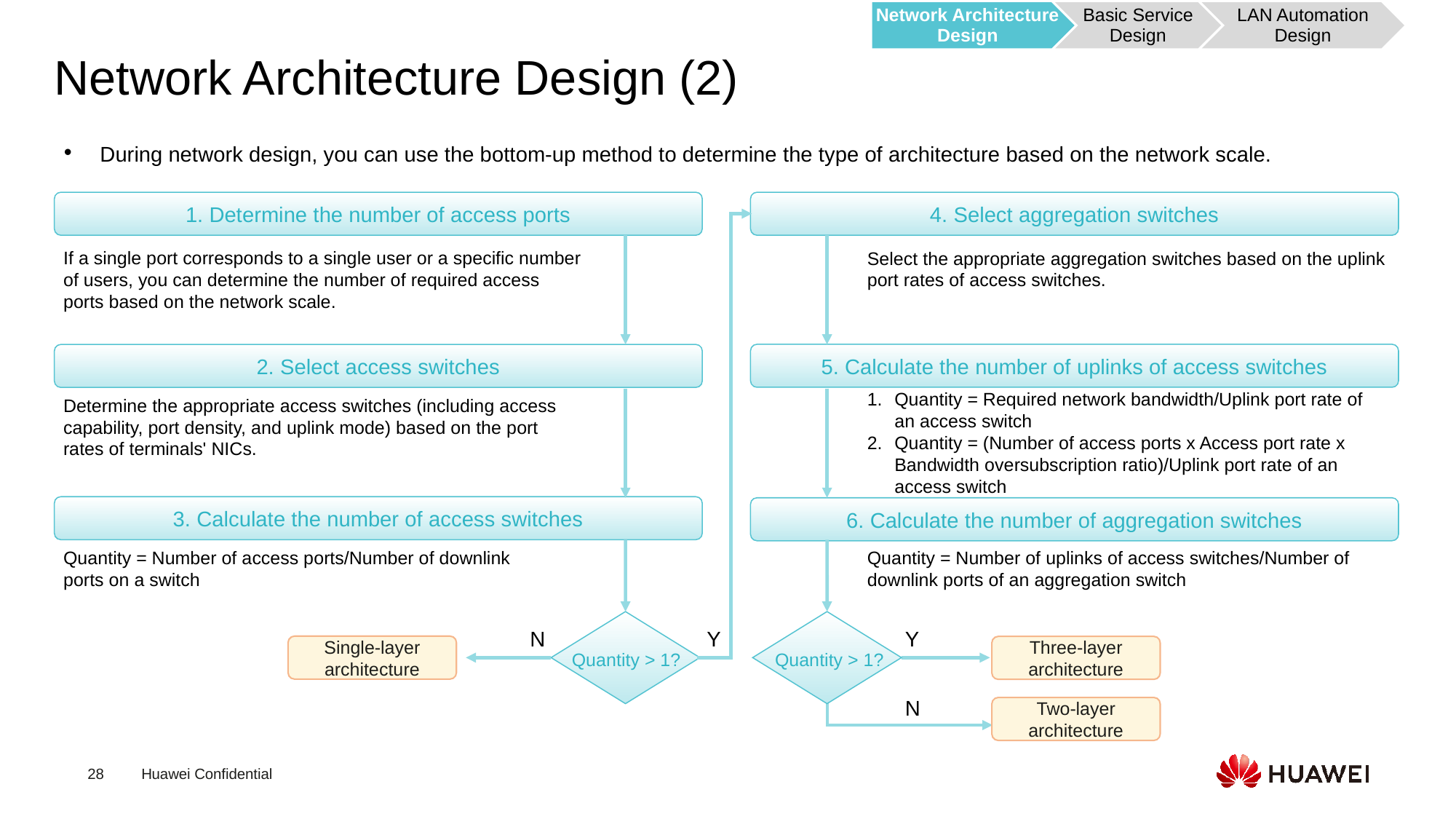

Network Architecture Design
Basic Service Design
LAN Automation Design
# Network Architecture Design (2)
During network design, you can use the bottom-up method to determine the type of architecture based on the network scale.
1. Determine the number of access ports
4. Select aggregation switches

If a single port corresponds to a single user or a specific number of users, you can determine the number of required access ports based on the network scale.
Select the appropriate aggregation switches based on the uplink port rates of access switches.
5. Calculate the number of uplinks of access switches
2. Select access switches
Determine the appropriate access switches (including access capability, port density, and uplink mode) based on the port rates of terminals' NICs.
Quantity = Required network bandwidth/Uplink port rate of an access switch
Quantity = (Number of access ports x Access port rate x Bandwidth oversubscription ratio)/Uplink port rate of an access switch
3. Calculate the number of access switches
6. Calculate the number of aggregation switches
Quantity = Number of access ports/Number of downlink ports on a switch
Quantity = Number of uplinks of access switches/Number of downlink ports of an aggregation switch

N
Y
Y
Single-layer architecture
Three-layer architecture
Quantity > 1?
Quantity > 1?
N

Two-layer architecture